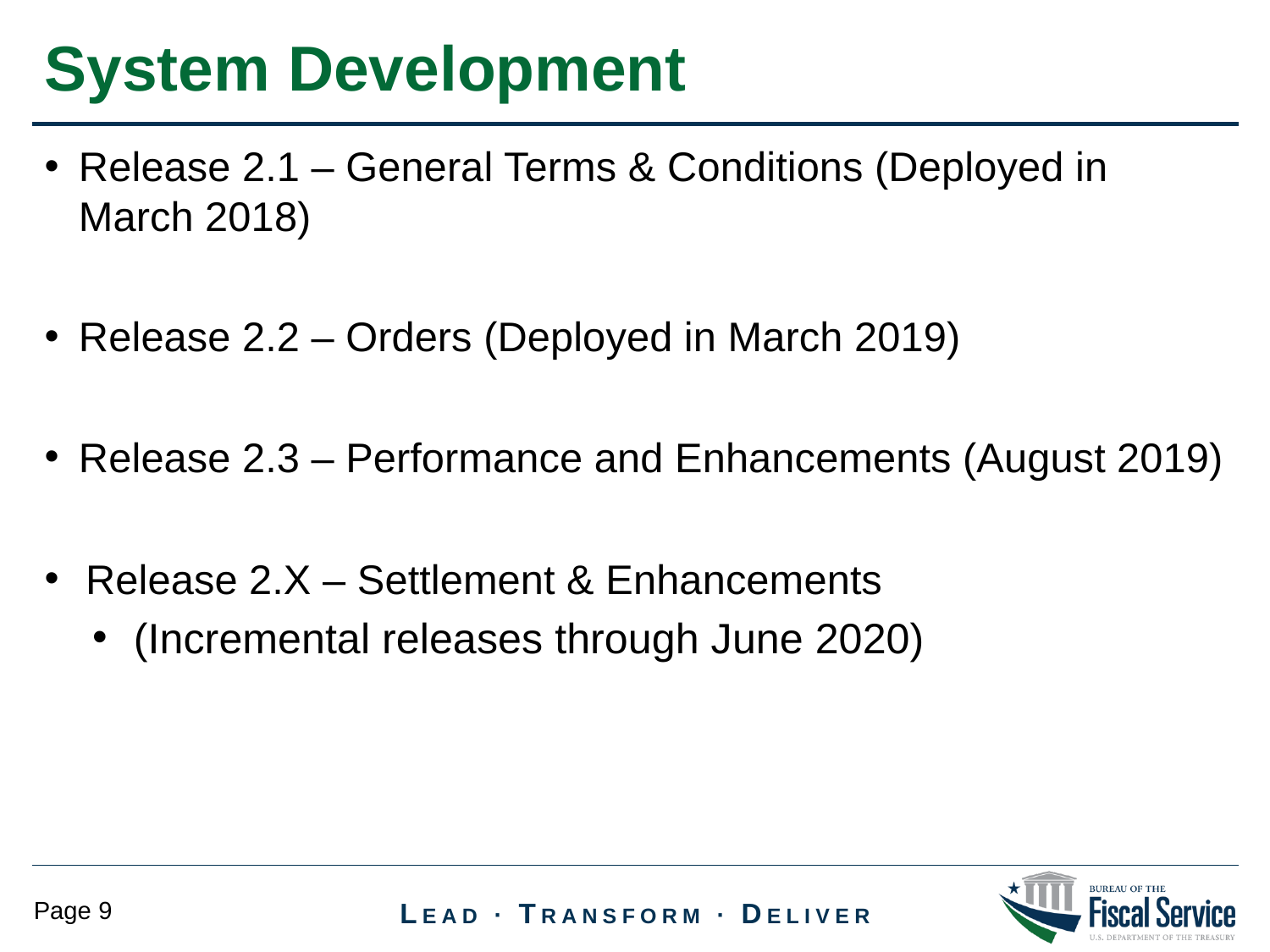

System Development
Release 2.1 – General Terms & Conditions (Deployed in March 2018)

Release 2.2 – Orders (Deployed in March 2019)

Release 2.3 – Performance and Enhancements (August 2019)

Release 2.X – Settlement & Enhancements
(Incremental releases through June 2020)